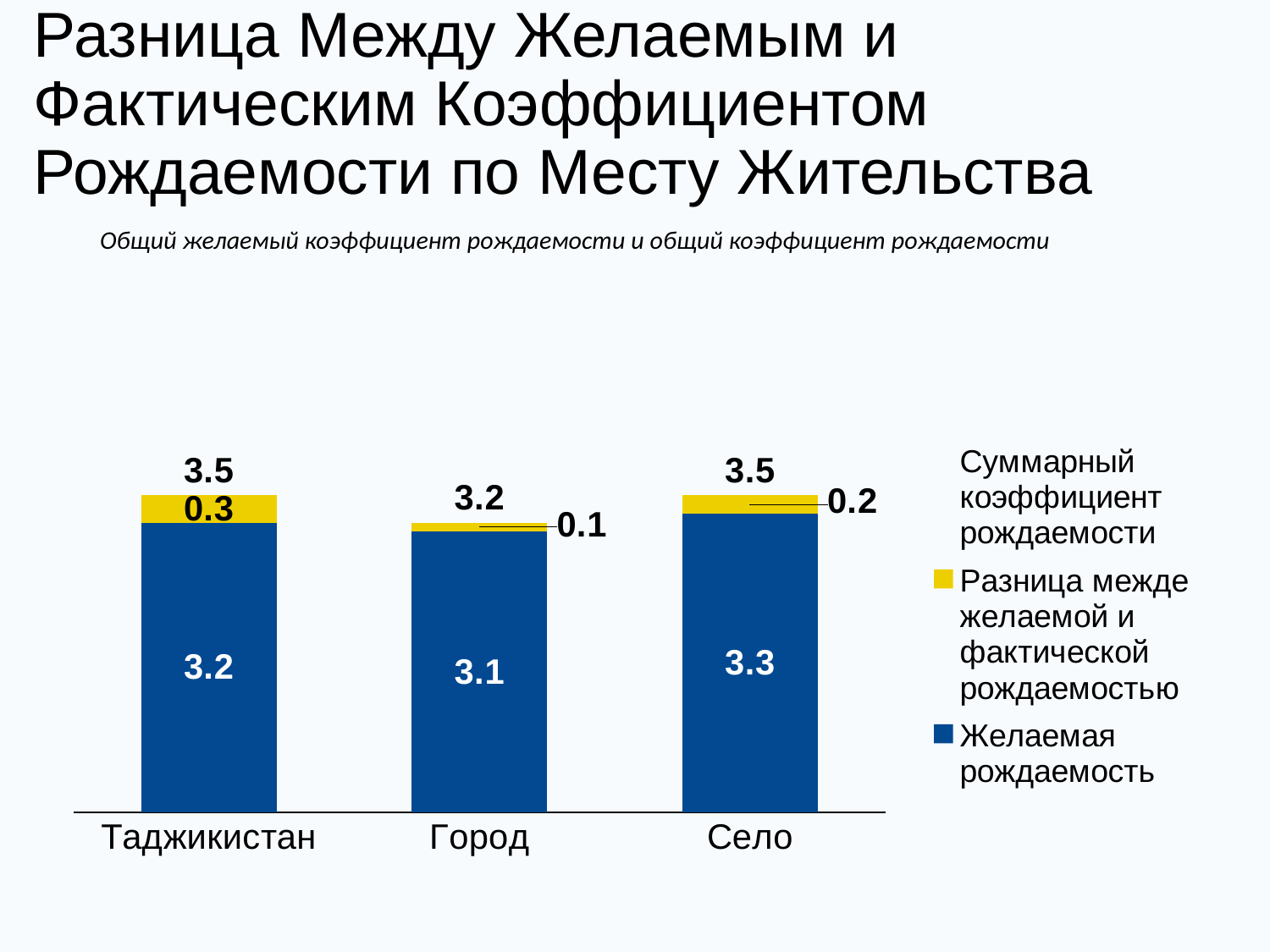

# Разница Между Желаемым и Фактическим Коэффициентом Рождаемости по Месту Жительства
Общий желаемый коэффициент рождаемости и общий коэффициент рождаемости

### Chart

| Category | Желаемая рождаемость | Разница межде желаемой и фактической рождаемостью | Суммарный коэффициент рождаемости |
|---|---|---|---|
| Таджикистан | 3.2 | 0.2999999999999998 | 3.5 |
| Город | 3.1 | 0.10000000000000009 | 3.2 |
| Село | 3.3 | 0.20000000000000018 | 3.5 |